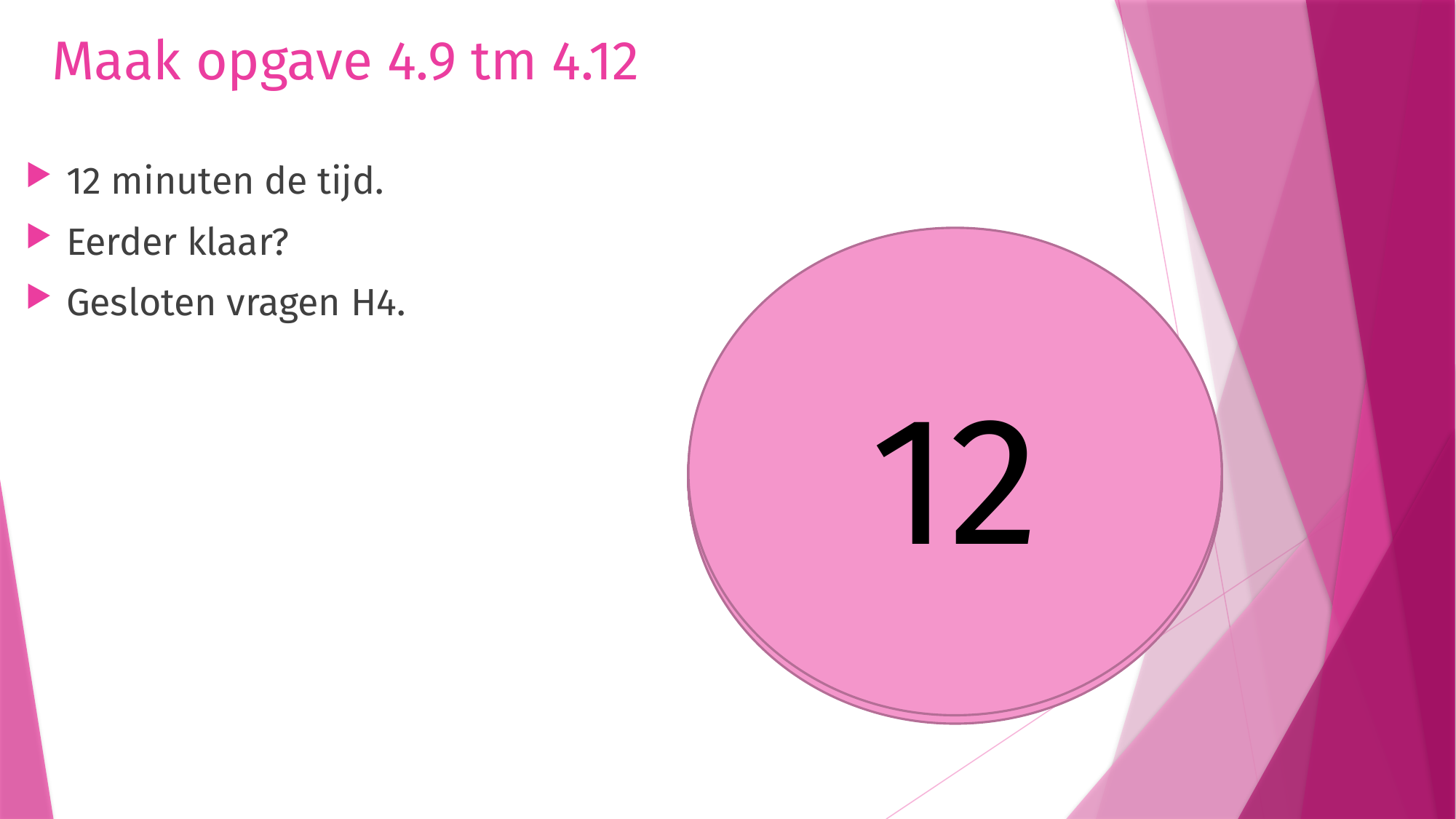

# Maak opgave 4.9 tm 4.12
12 minuten de tijd.
Eerder klaar?
Gesloten vragen H4.
12
10
9
8
5
6
7
4
3
1
2
11